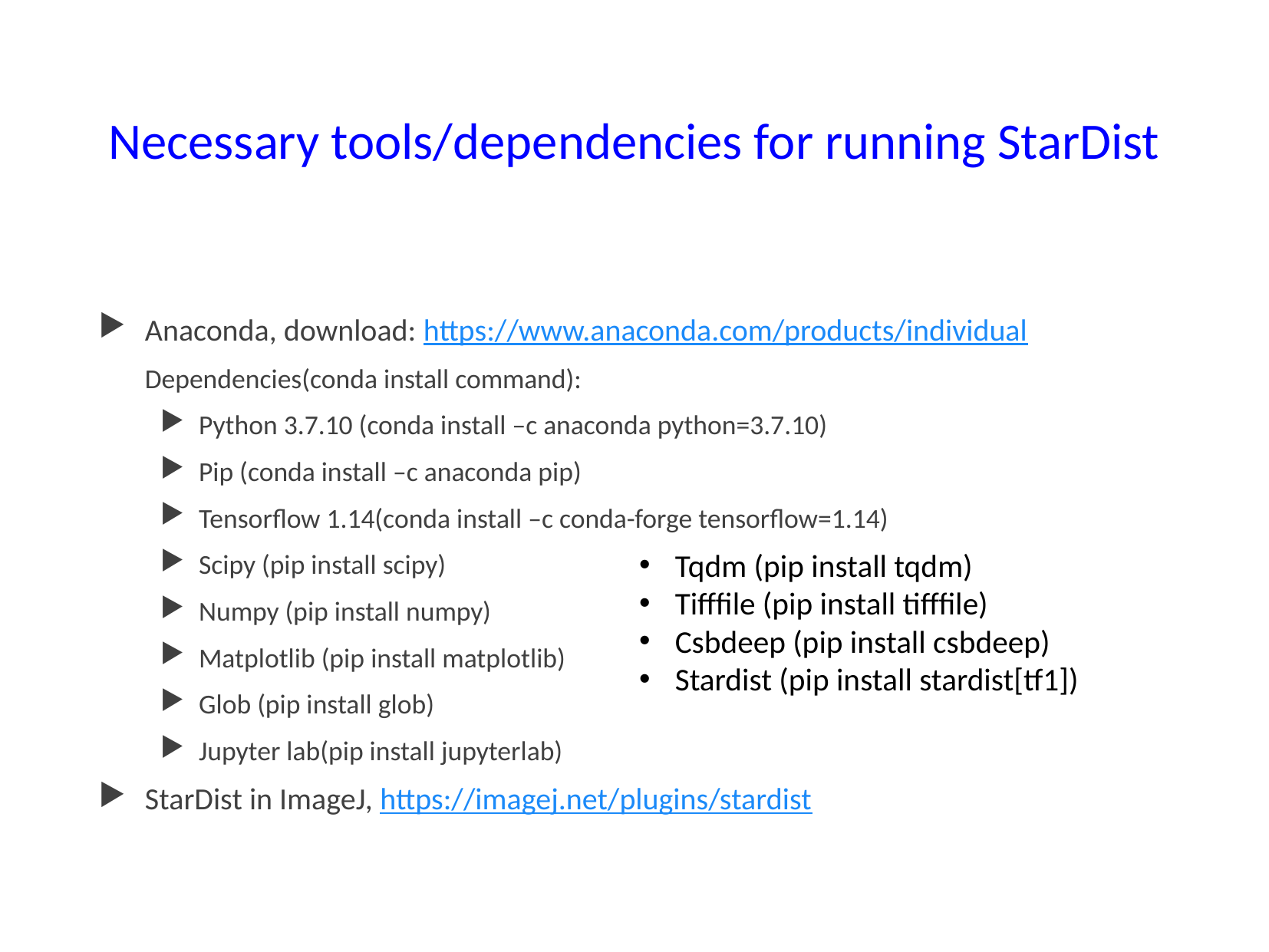

# Necessary tools/dependencies for running StarDist
Anaconda, download: https://www.anaconda.com/products/individual
Dependencies(conda install command):
Python 3.7.10 (conda install –c anaconda python=3.7.10)
Pip (conda install –c anaconda pip)
Tensorflow 1.14(conda install –c conda-forge tensorflow=1.14)
Scipy (pip install scipy)
Numpy (pip install numpy)
Matplotlib (pip install matplotlib)
Glob (pip install glob)
Jupyter lab(pip install jupyterlab)
StarDist in ImageJ, https://imagej.net/plugins/stardist
Tqdm (pip install tqdm)
Tifffile (pip install tifffile)
Csbdeep (pip install csbdeep)
Stardist (pip install stardist[tf1])